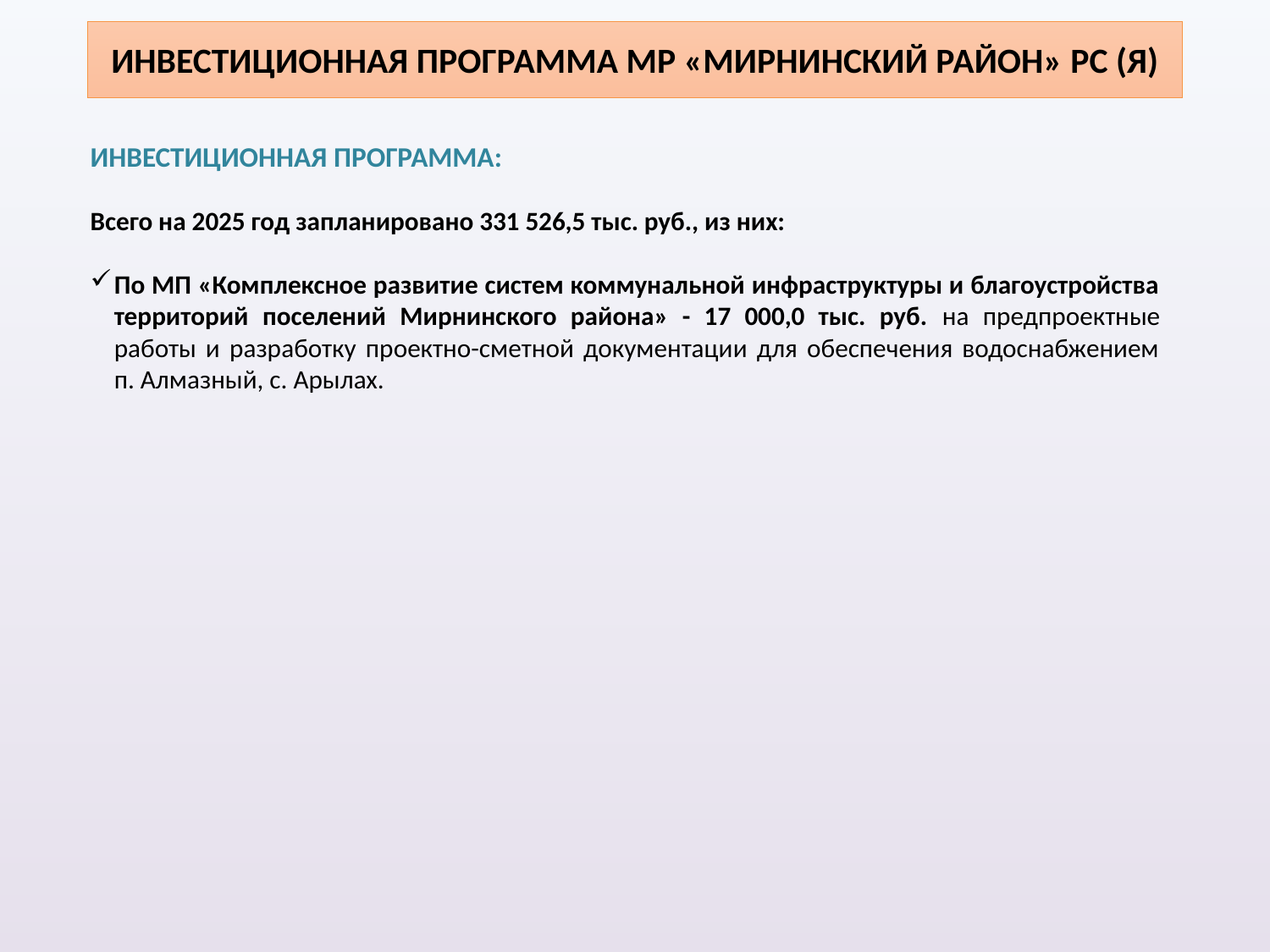

# ИНВЕСТИЦИОННАЯ ПРОГРАММА МР «МИРНИНСКИЙ РАЙОН» РС (Я)
ИНВЕСТИЦИОННАЯ ПРОГРАММА:

Всего на 2025 год запланировано 331 526,5 тыс. руб., из них:

По МП «Комплексное развитие систем коммунальной инфраструктуры и благоустройства территорий поселений Мирнинского района» - 17 000,0 тыс. руб. на предпроектные работы и разработку проектно-сметной документации для обеспечения водоснабжением п. Алмазный, с. Арылах.